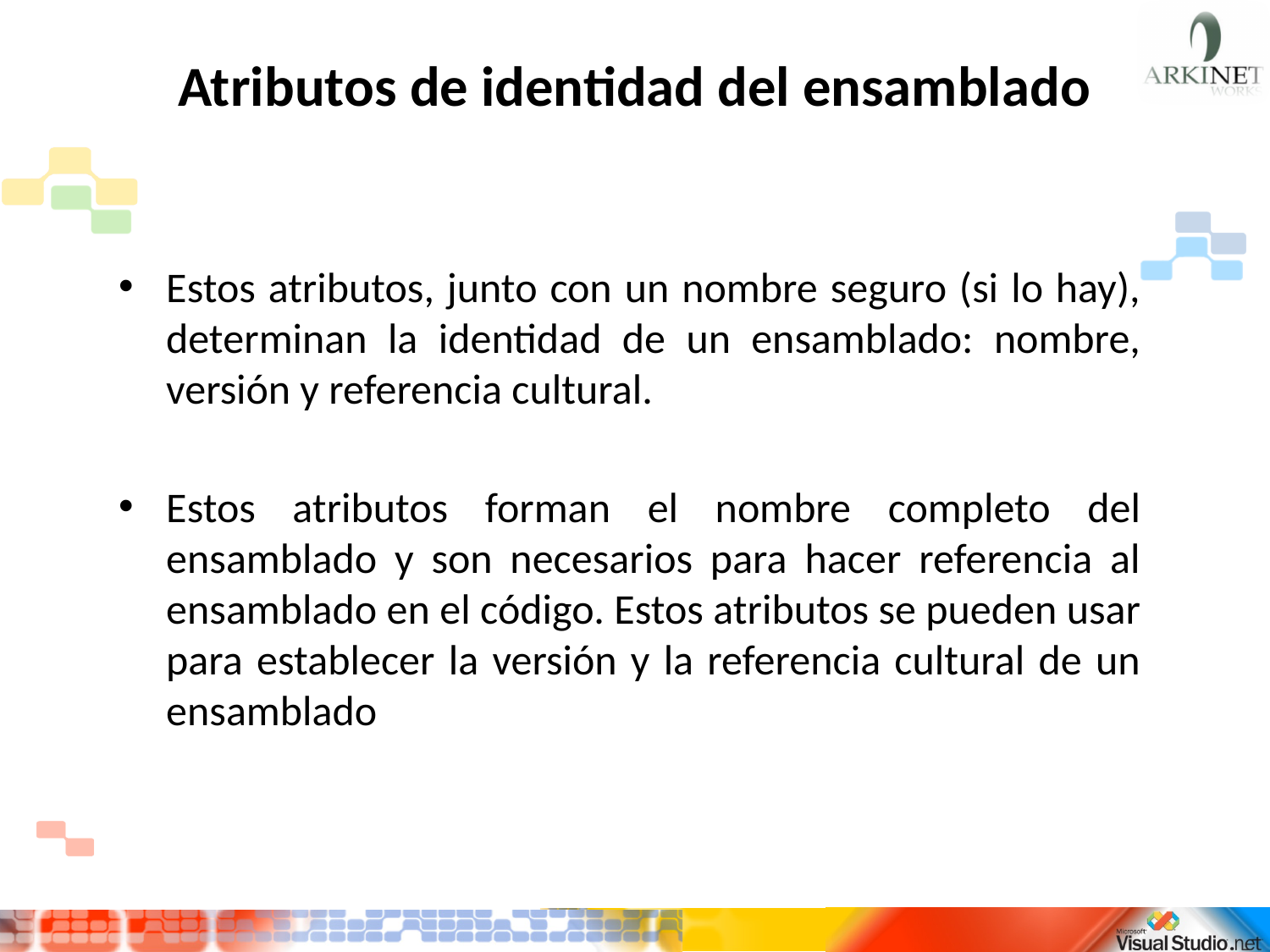

# Atributos de identidad del ensamblado
Estos atributos, junto con un nombre seguro (si lo hay), determinan la identidad de un ensamblado: nombre, versión y referencia cultural.

Estos atributos forman el nombre completo del ensamblado y son necesarios para hacer referencia al ensamblado en el código. Estos atributos se pueden usar para establecer la versión y la referencia cultural de un ensamblado